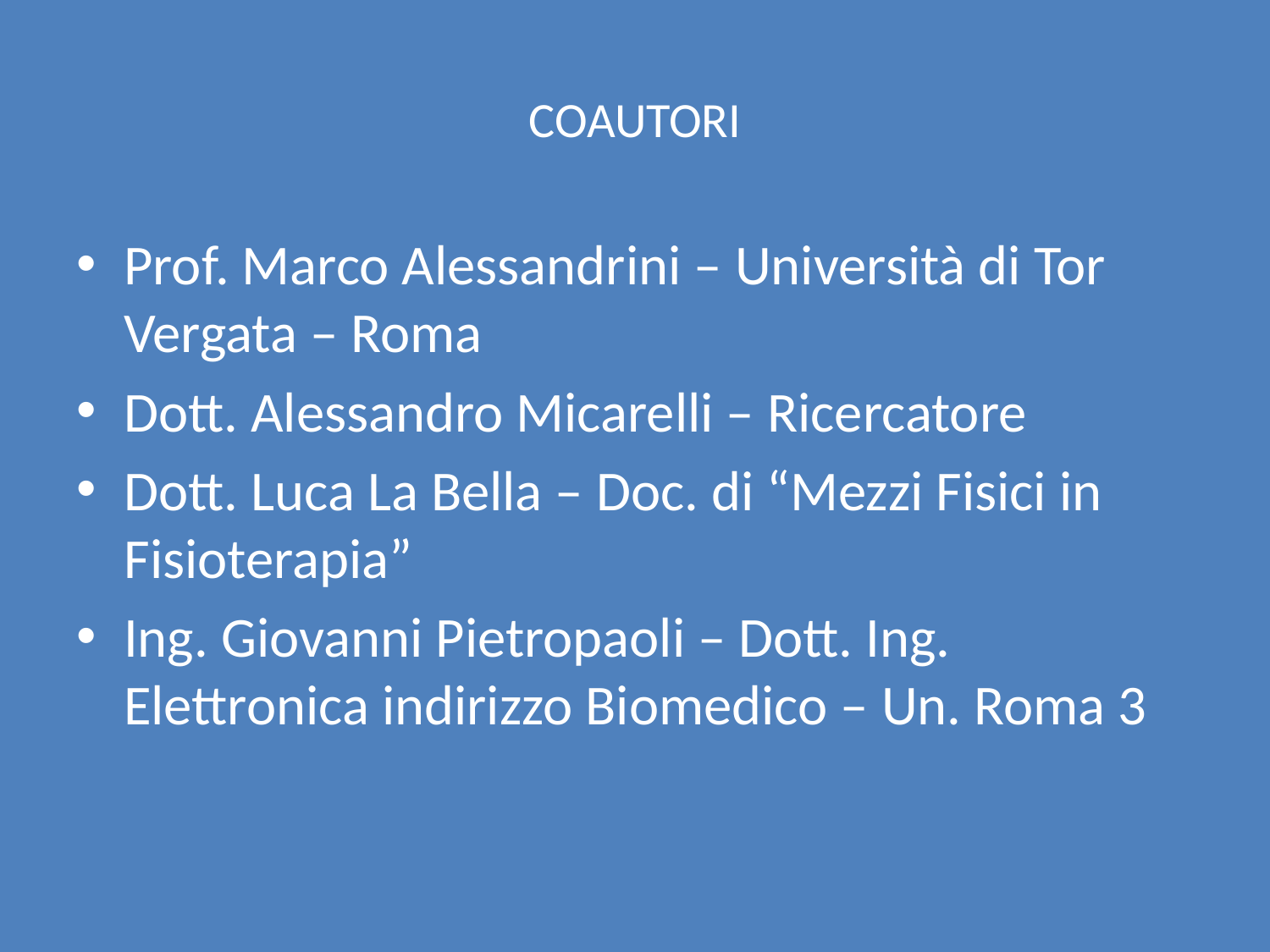

# COAUTORI
Prof. Marco Alessandrini – Università di Tor Vergata – Roma
Dott. Alessandro Micarelli – Ricercatore
Dott. Luca La Bella – Doc. di “Mezzi Fisici in Fisioterapia”
Ing. Giovanni Pietropaoli – Dott. Ing. Elettronica indirizzo Biomedico – Un. Roma 3